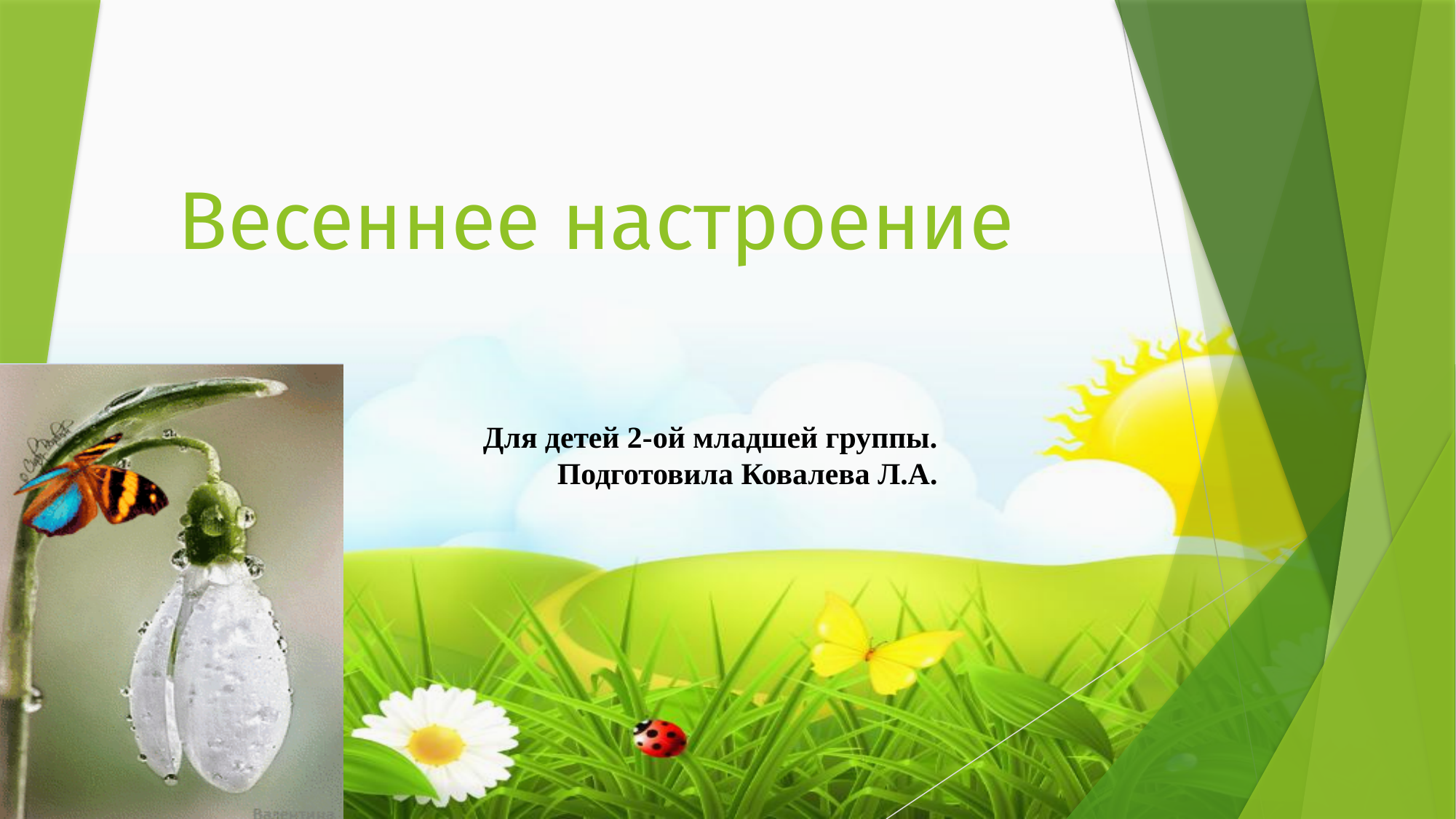

# Весеннее настроение
Для детей 2-ой младшей группы.
Подготовила Ковалева Л.А.